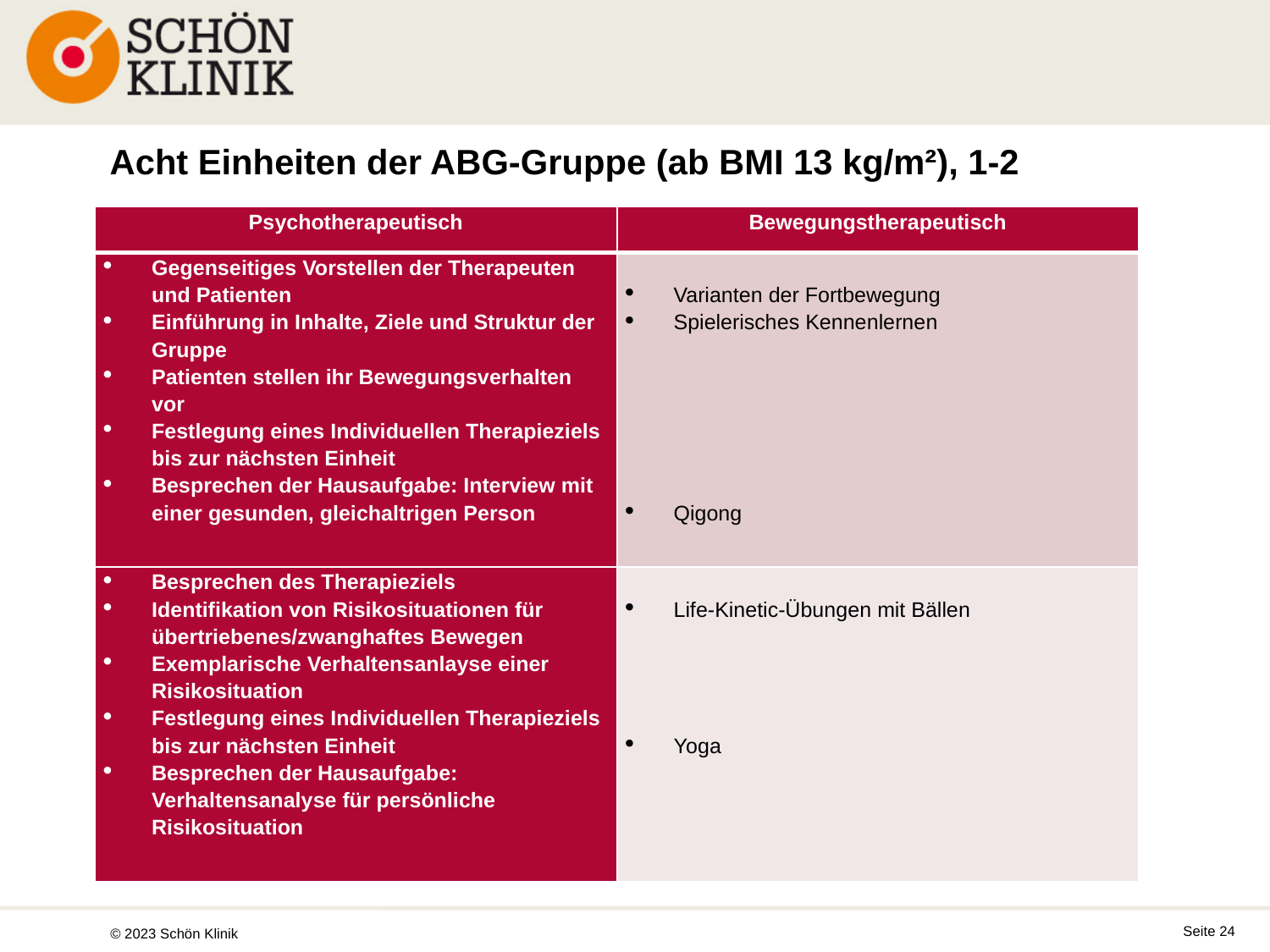

# Acht Einheiten der ABG-Gruppe (ab BMI 13 kg/m²), 1-2
| Psychotherapeutisch | Bewegungstherapeutisch |
| --- | --- |
| Gegenseitiges Vorstellen der Therapeuten und Patienten Einführung in Inhalte, Ziele und Struktur der Gruppe Patienten stellen ihr Bewegungsverhalten vor Festlegung eines Individuellen Therapieziels bis zur nächsten Einheit Besprechen der Hausaufgabe: Interview mit einer gesunden, gleichaltrigen Person | Varianten der Fortbewegung Spielerisches Kennenlernen             Qigong |
| Besprechen des Therapieziels Identifikation von Risikosituationen für übertriebenes/zwanghaftes Bewegen Exemplarische Verhaltensanlayse einer Risikosituation Festlegung eines Individuellen Therapieziels bis zur nächsten Einheit Besprechen der Hausaufgabe: Verhaltensanalyse für persönliche Risikosituation | Life-Kinetic-Übungen mit Bällen         Yoga |